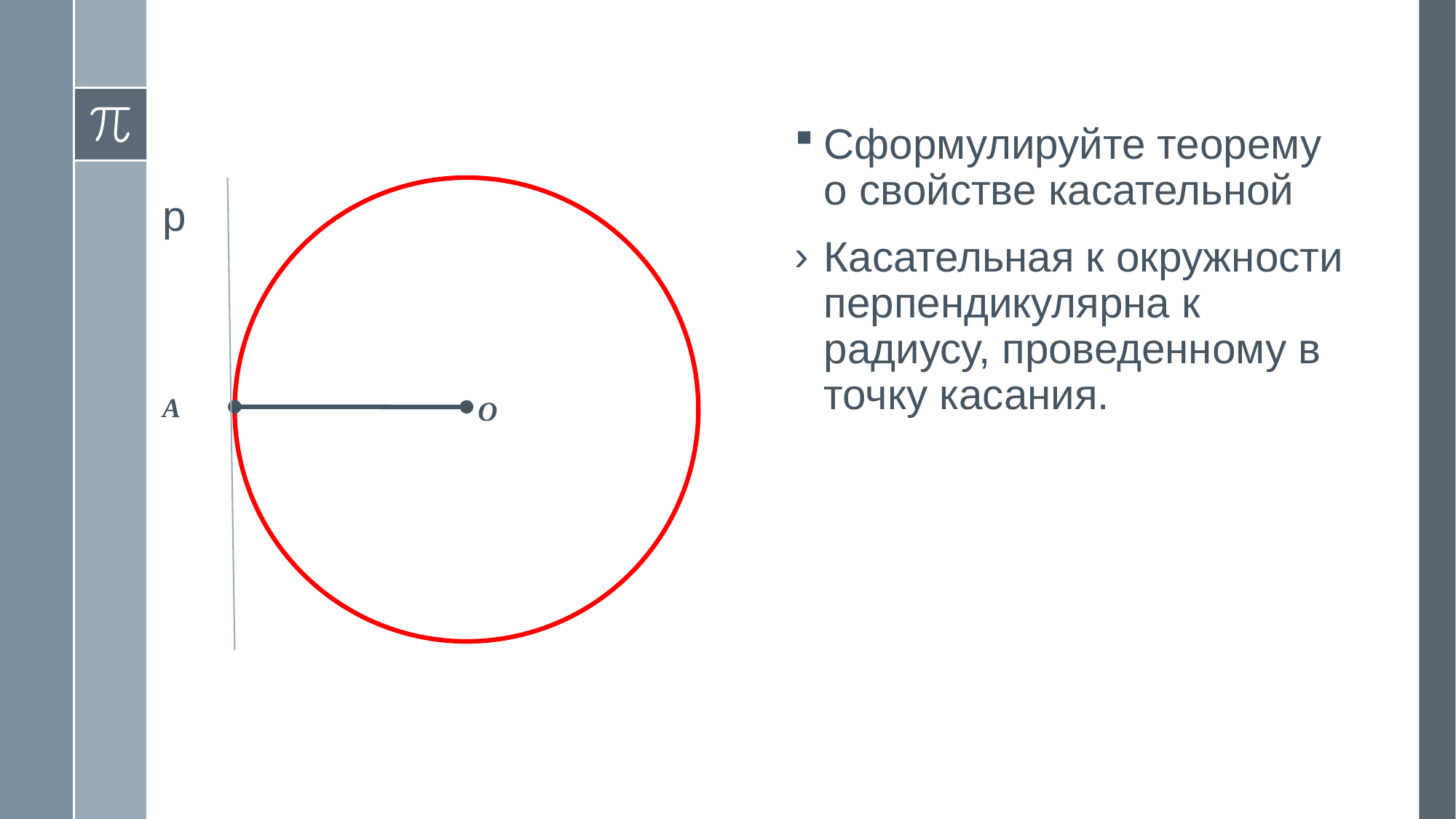

p

Сформулируйте теорему о свойстве касательной
Касательная к окружности перпендикулярна к радиусу, проведенному в точку касания.

O

А